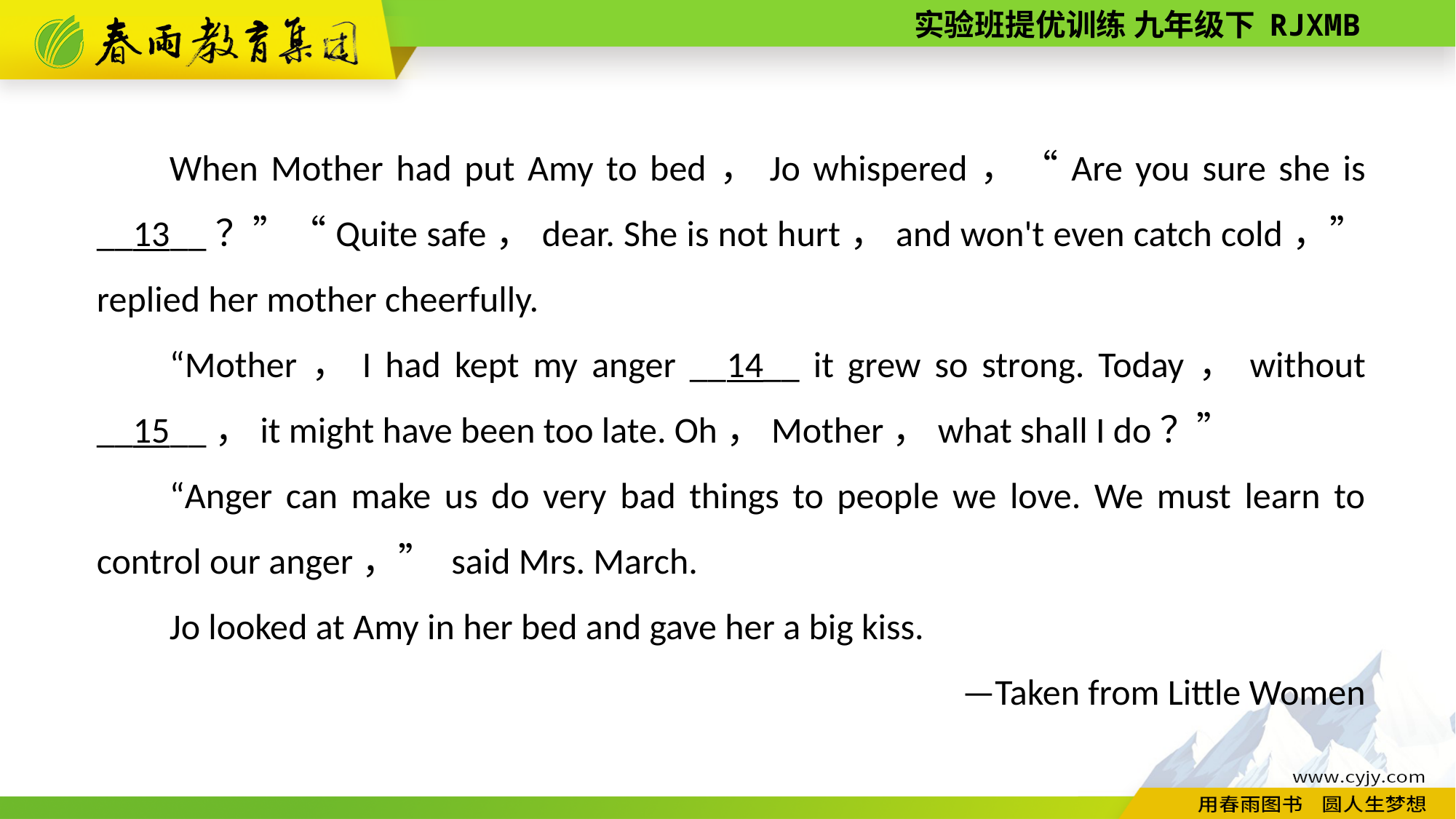

When Mother had put Amy to bed，Jo whispered，“Are you sure she is __13__？”“Quite safe，dear. She is not hurt，and won't even catch cold，” replied her mother cheerfully.
“Mother，I had kept my anger __14__ it grew so strong. Today，without __15__，it might have been too late. Oh，Mother，what shall I do？”
“Anger can make us do very bad things to people we love. We must learn to control our anger，” said Mrs. March.
Jo looked at Amy in her bed and gave her a big kiss.
—Taken from Little Women